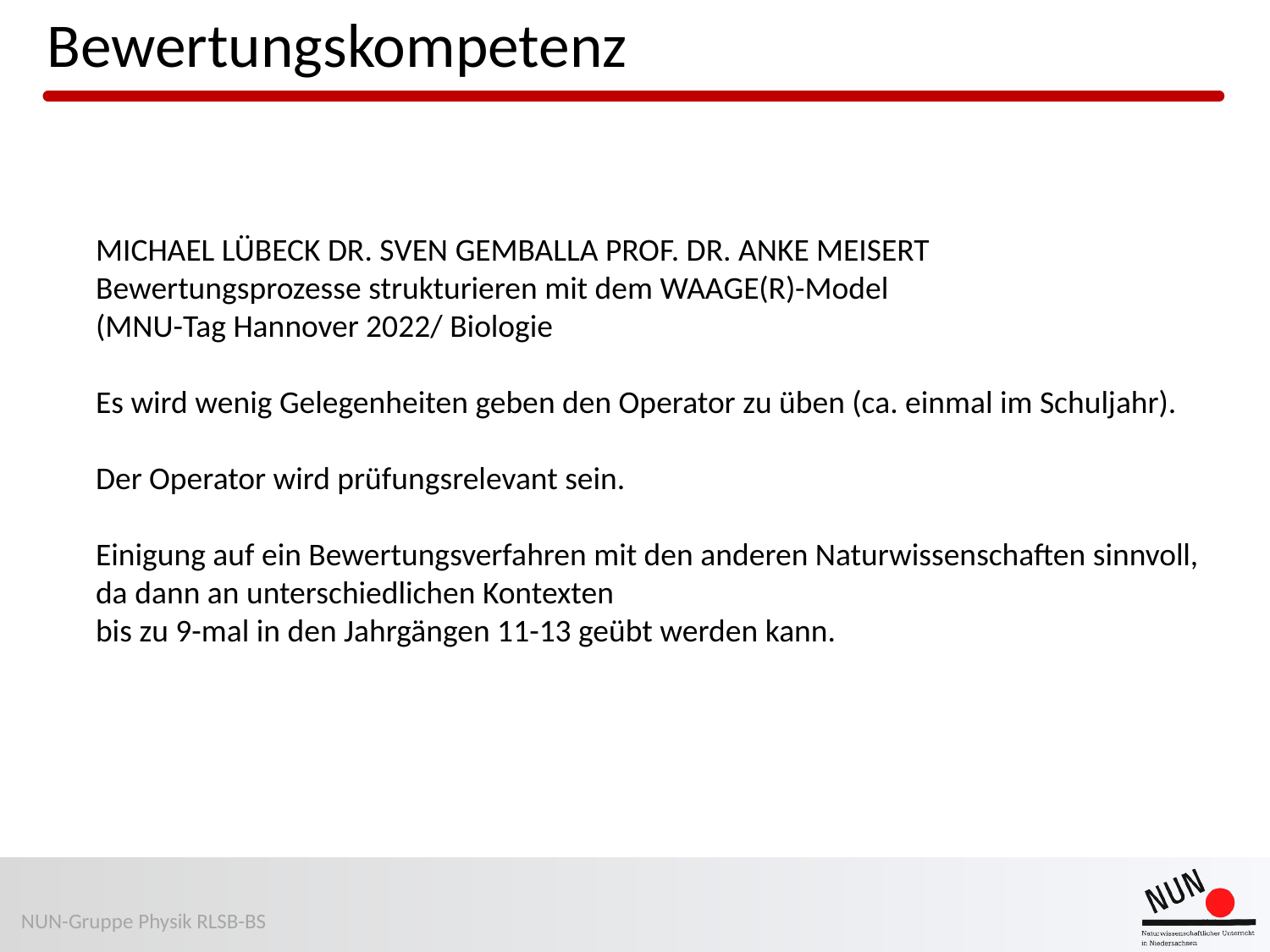

# Bewertungskompetenz
MICHAEL LÜBECK DR. SVEN GEMBALLA PROF. DR. ANKE MEISERT
Bewertungsprozesse strukturieren mit dem WAAGE(R)-Model
(MNU-Tag Hannover 2022/ Biologie

Es wird wenig Gelegenheiten geben den Operator zu üben (ca. einmal im Schuljahr).

Der Operator wird prüfungsrelevant sein.

Einigung auf ein Bewertungsverfahren mit den anderen Naturwissenschaften sinnvoll,
da dann an unterschiedlichen Kontexten
bis zu 9-mal in den Jahrgängen 11-13 geübt werden kann.